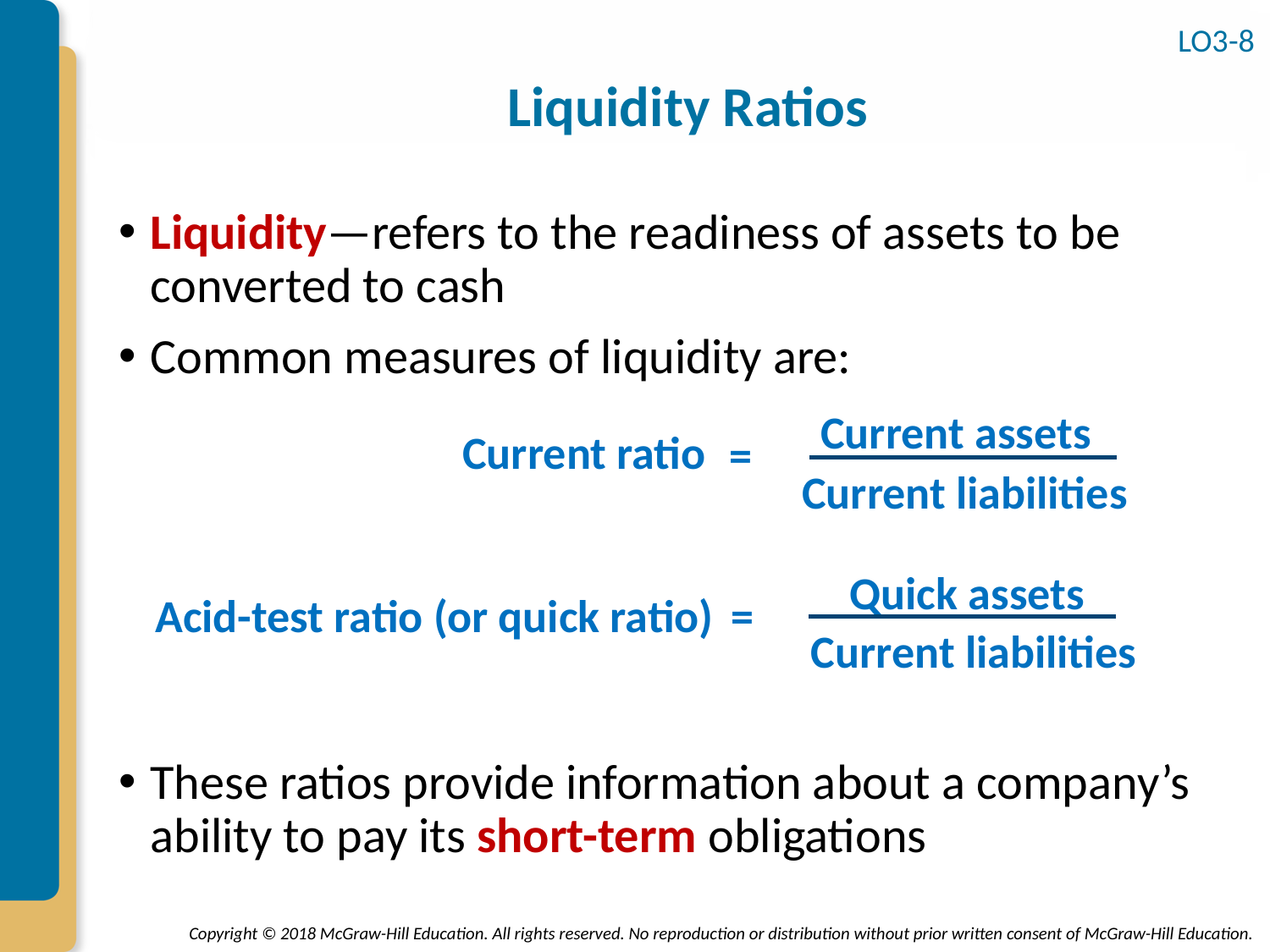

# Liquidity Ratios
LO3-8
Liquidity—refers to the readiness of assets to be converted to cash
Common measures of liquidity are:

These ratios provide information about a company’s ability to pay its short-term obligations

Current assets
Current ratio
=
Current liabilities
Quick assets
Acid-test ratio (or quick ratio)
=
Current liabilities